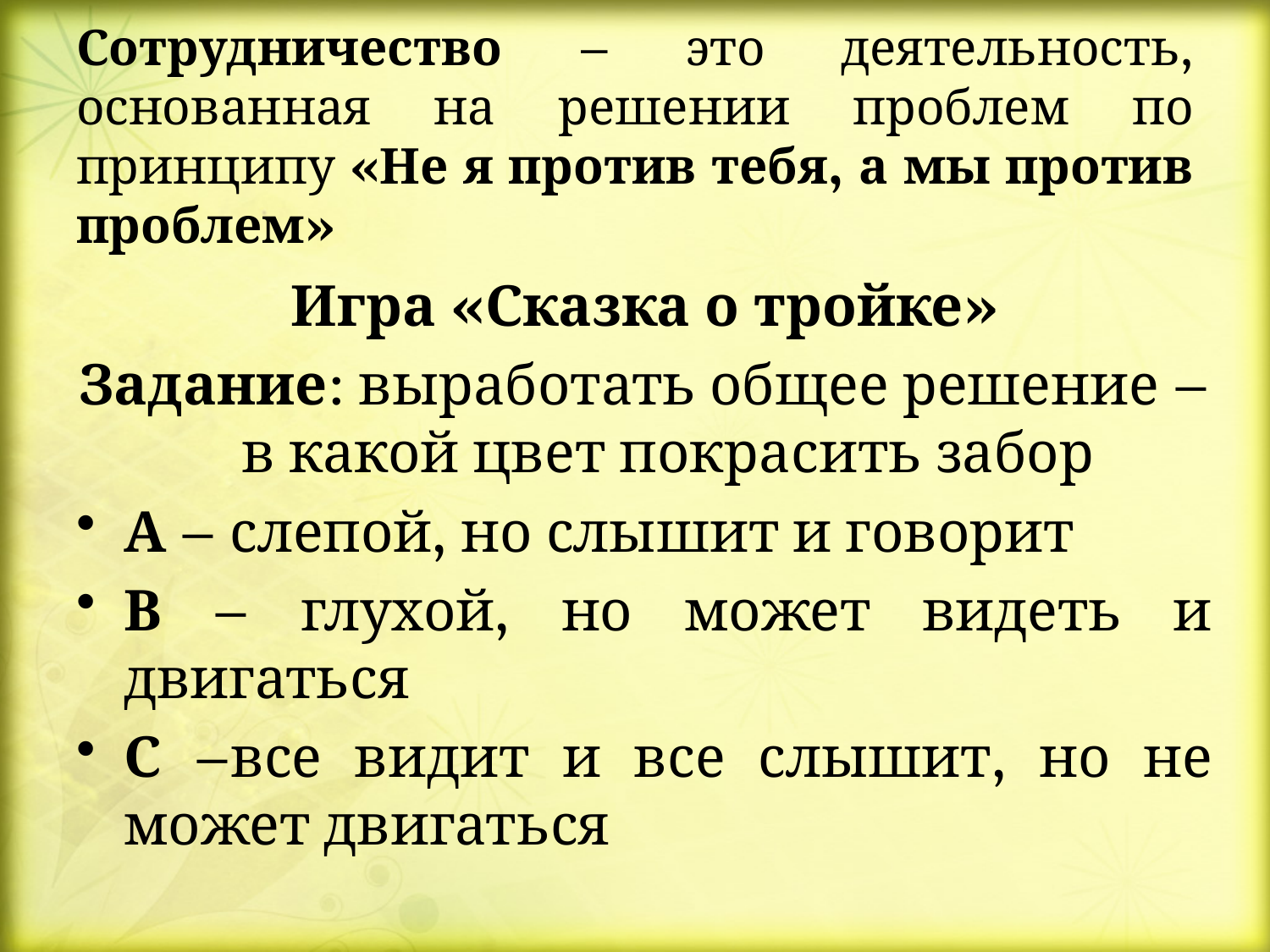

# Сотрудничество – это деятельность, основанная на решении проблем по принципу «Не я против тебя, а мы против проблем»
Игра «Сказка о тройке»
Задание: выработать общее решение – в какой цвет покрасить забор
А – слепой, но слышит и говорит
В – глухой, но может видеть и двигаться
С –все видит и все слышит, но не может двигаться